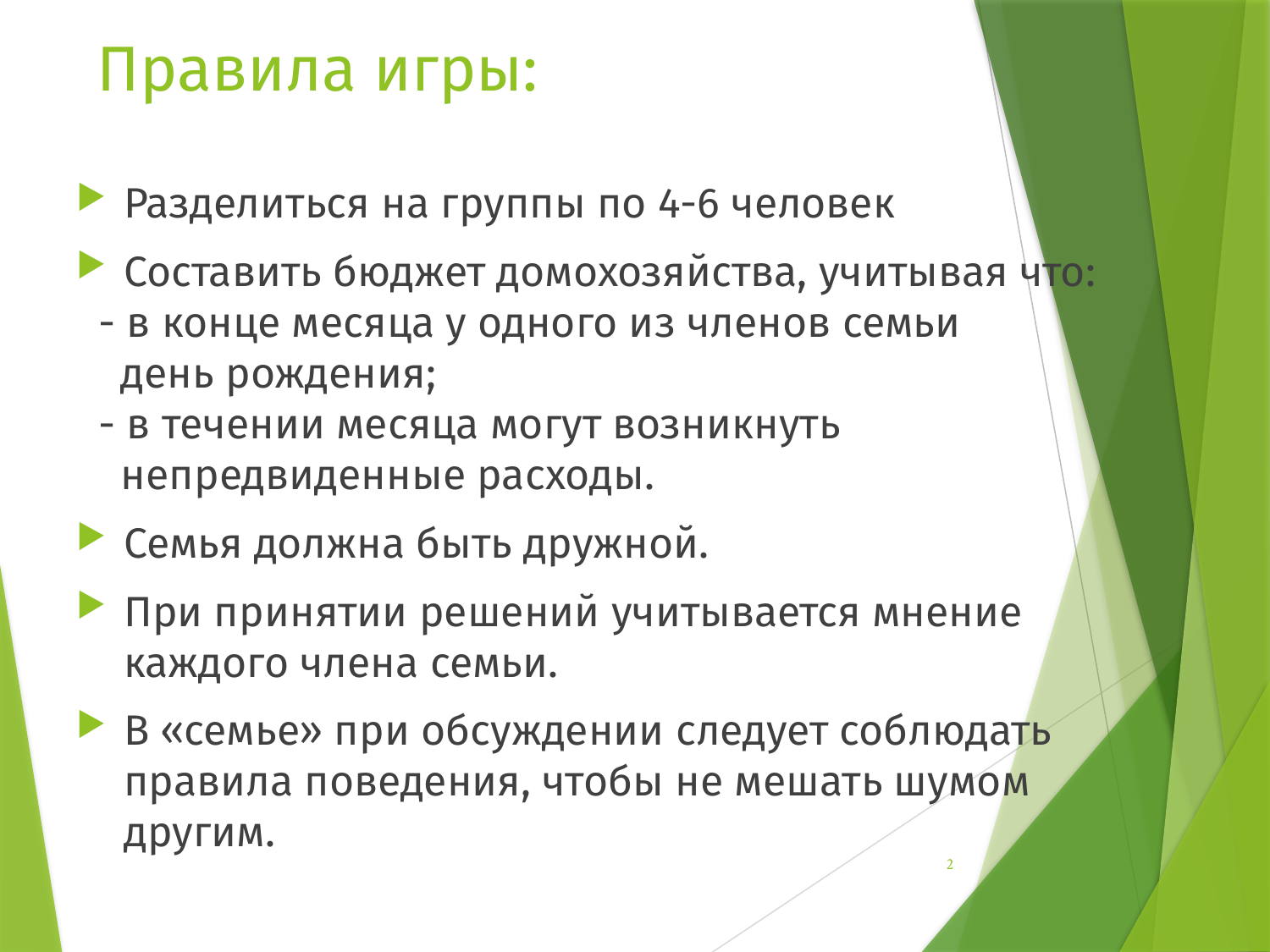

# Правила игры:
Разделиться на группы по 4-6 человек
Составить бюджет домохозяйства, учитывая что:
  - в конце месяца у одного из членов семьи
    день рождения;
  - в течении месяца могут возникнуть
    непредвиденные расходы.
Семья должна быть дружной.
При принятии решений учитывается мнение каждого члена семьи.
В «семье» при обсуждении следует соблюдать правила поведения, чтобы не мешать шумом другим.

2